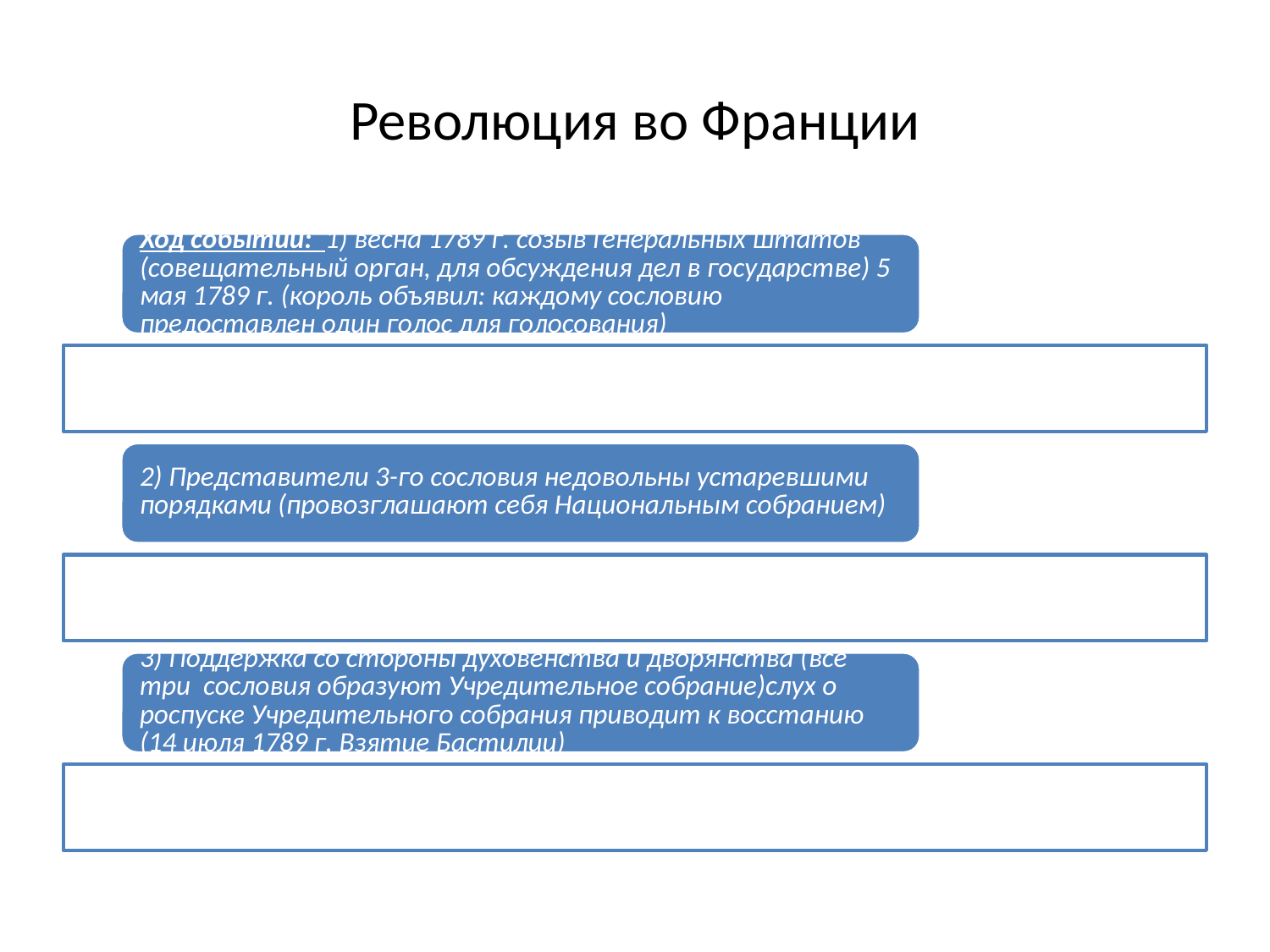

# Революция во Франции
Ход событий:  1) весна 1789 г. созыв Генеральных штатов (совещательный орган, для обсуждения дел в государстве) 5 мая 1789 г. (король объявил: каждому сословию предоставлен один голос для голосования)
2) Представители 3-го сословия недовольны устаревшими порядками (провозглашают себя Национальным собранием)
3) Поддержка со стороны духовенства и дворянства (все три  сословия образуют Учредительное собрание)слух о роспуске Учредительного собрания приводит к восстанию (14 июля 1789 г. Взятие Бастилии)